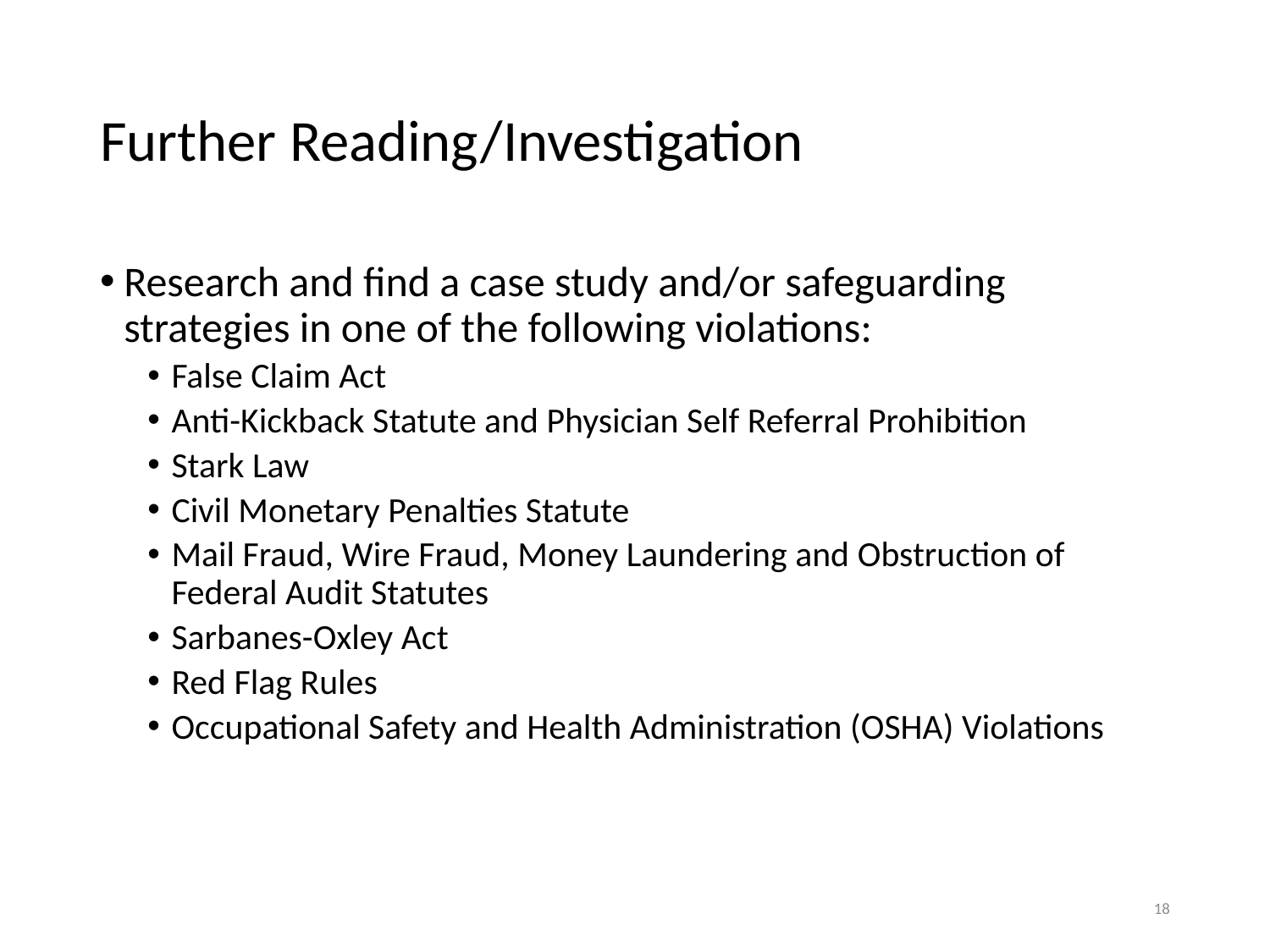

# Further Reading/Investigation
Research and find a case study and/or safeguarding strategies in one of the following violations:
False Claim Act
Anti-Kickback Statute and Physician Self Referral Prohibition
Stark Law
Civil Monetary Penalties Statute
Mail Fraud, Wire Fraud, Money Laundering and Obstruction of Federal Audit Statutes
Sarbanes-Oxley Act
Red Flag Rules
Occupational Safety and Health Administration (OSHA) Violations
18